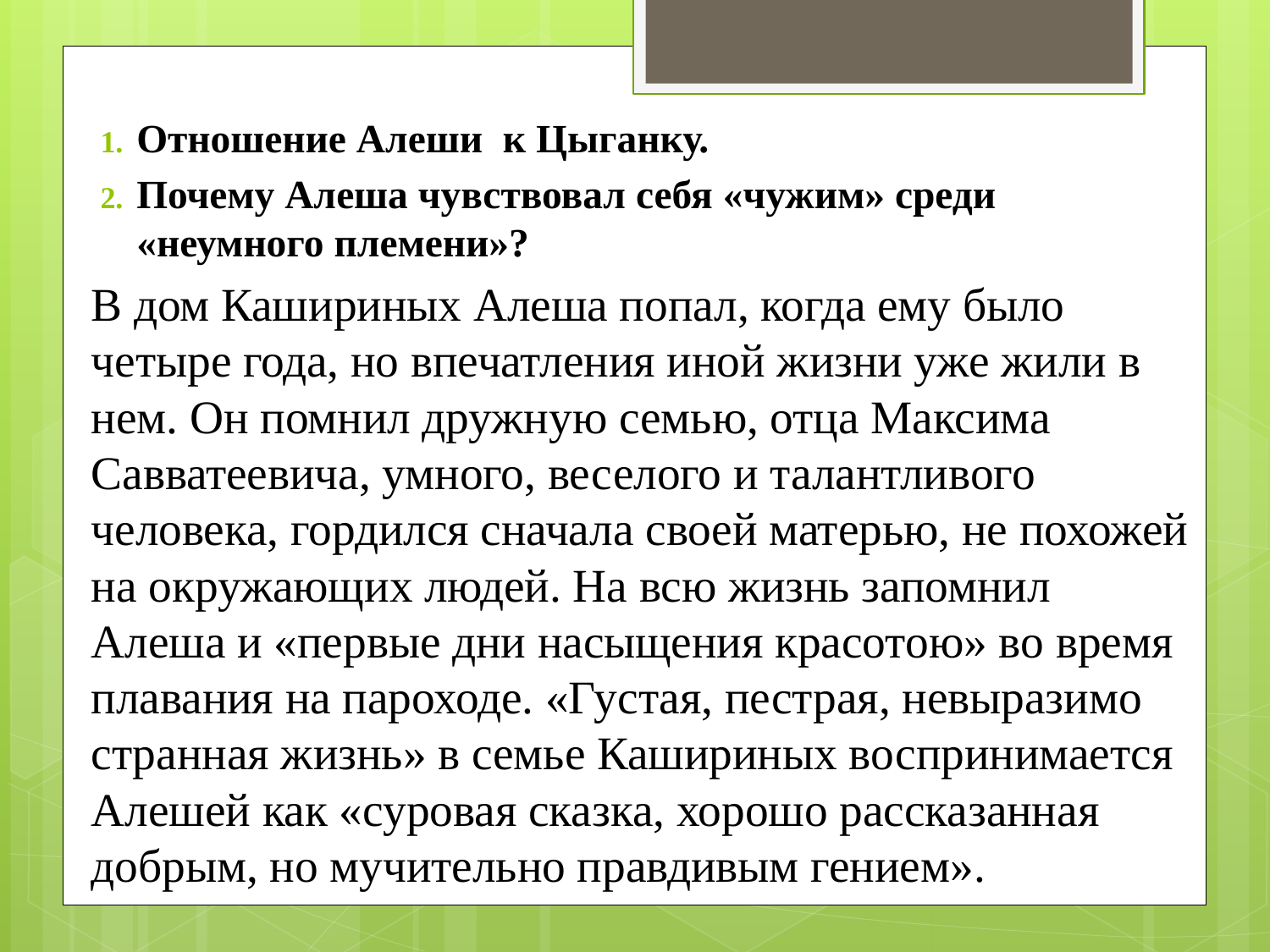

#
Отношение Алеши  к Цыганку.
Почему Алеша чувствовал себя «чужим» среди «неумного племени»?
В дом Кашириных Алеша попал, когда ему было четыре года, но впечатления иной жизни уже жили в нем. Он помнил дружную семью, отца Максима Савватеевича, умного, веселого и талантливого человека, гордился сначала своей матерью, не похожей на окружающих людей. На всю жизнь запомнил Алеша и «первые дни насыщения красотою» во время плавания на пароходе. «Густая, пестрая, невыразимо странная жизнь» в семье Кашириных воспринимается Алешей как «суровая сказка, хорошо рассказанная добрым, но мучительно правдивым гением».